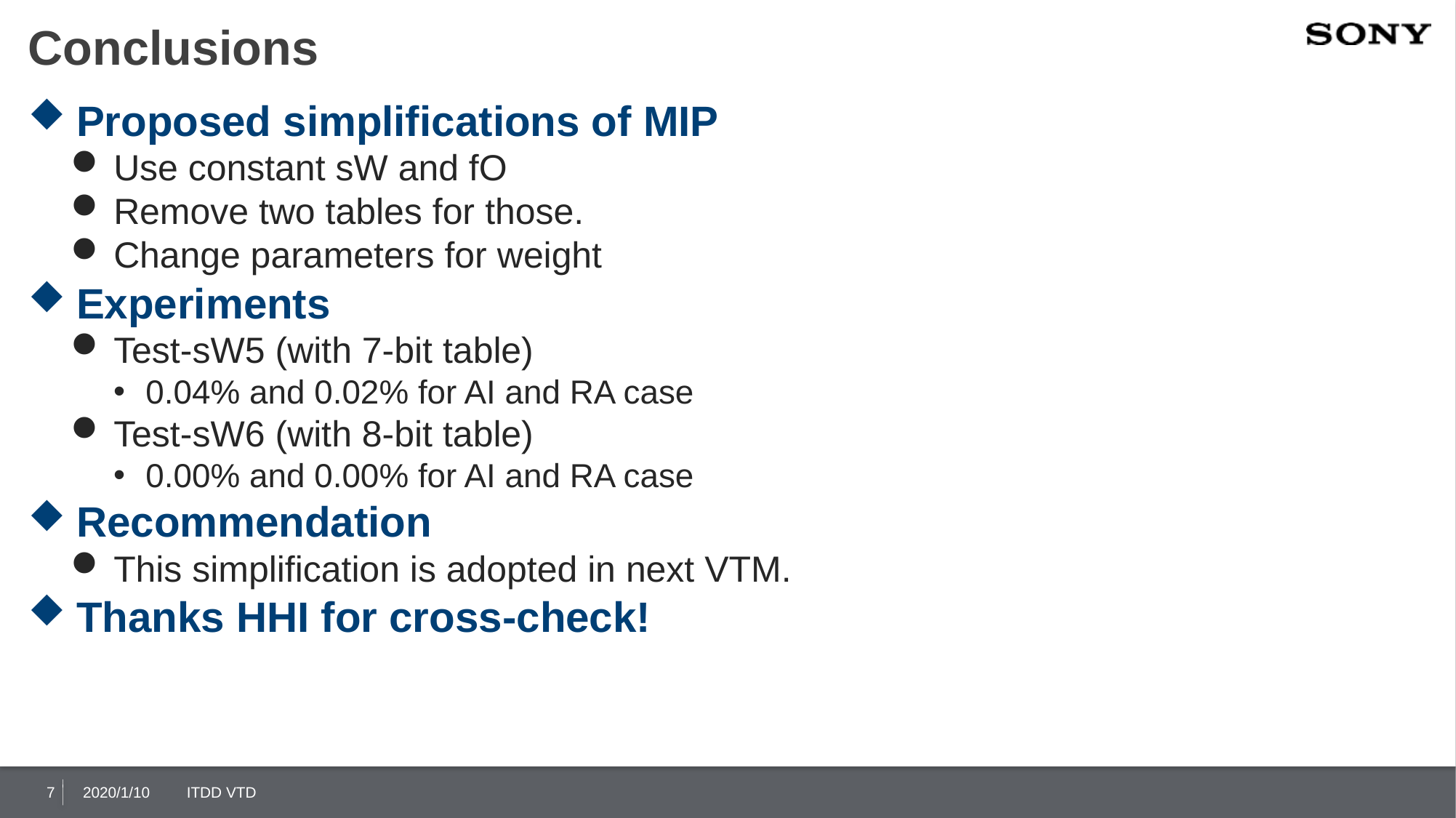

# Conclusions
Proposed simplifications of MIP
Use constant sW and fO
Remove two tables for those.
Change parameters for weight
Experiments
Test-sW5 (with 7-bit table)
0.04% and 0.02% for AI and RA case
Test-sW6 (with 8-bit table)
0.00% and 0.00% for AI and RA case
Recommendation
This simplification is adopted in next VTM.
Thanks HHI for cross-check!
7
2020/1/10
ITDD VTD